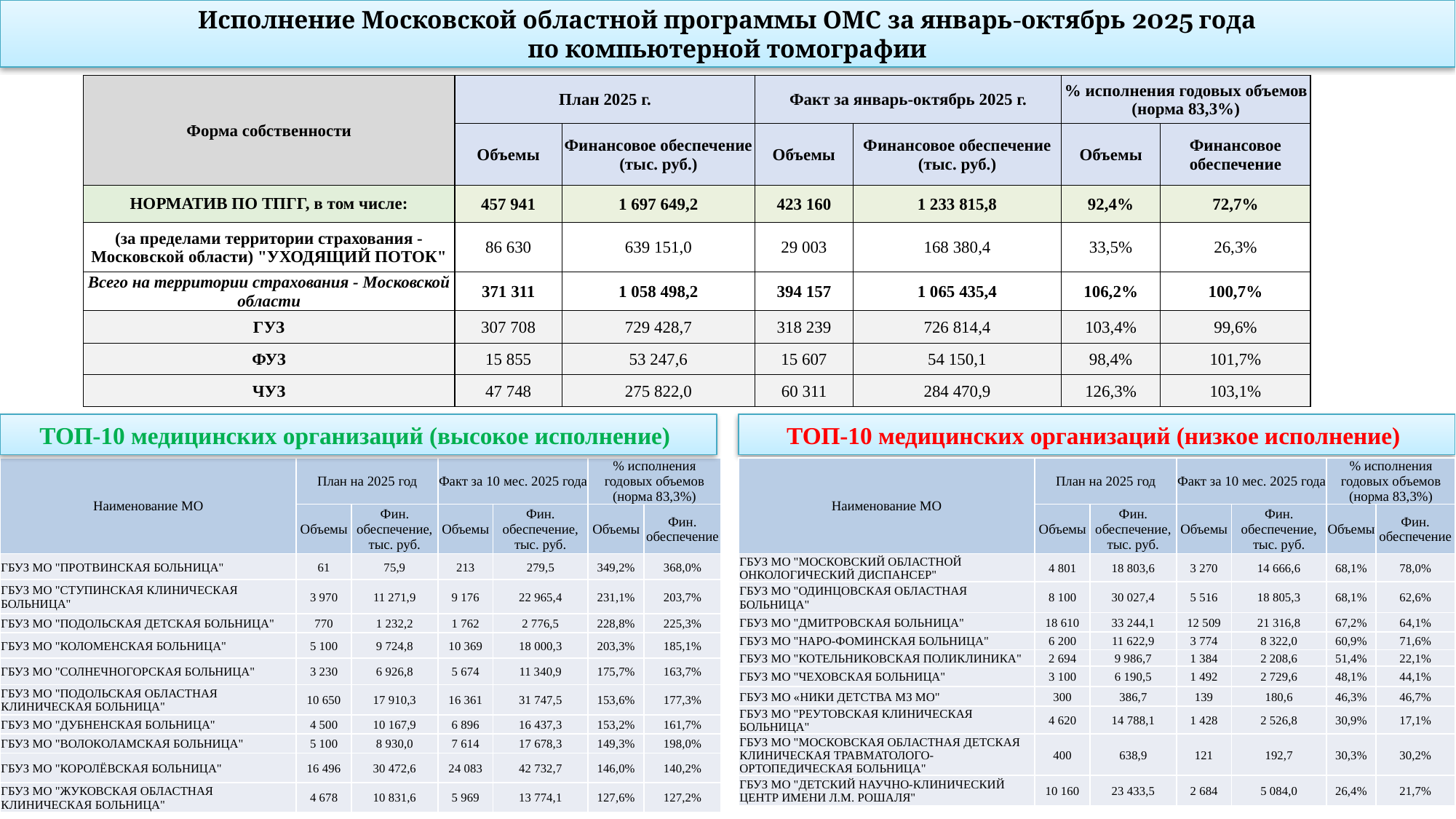

# Исполнение Московской областной программы ОМС за январь-октябрь 2025 года по компьютерной томографии
| Форма собственности | План 2025 г. |  | Факт за январь-октябрь 2025 г. |  | % исполнения годовых объемов (норма 83,3%) |  |
| --- | --- | --- | --- | --- | --- | --- |
|  | Объемы | Финансовое обеспечение (тыс. руб.) | Объемы | Финансовое обеспечение (тыс. руб.) | Объемы | Финансовое обеспечение |
| НОРМАТИВ ПО ТПГГ, в том числе: | 457 941 | 1 697 649,2 | 423 160 | 1 233 815,8 | 92,4% | 72,7% |
| (за пределами территории страхования - Московской области) "УХОДЯЩИЙ ПОТОК" | 86 630 | 639 151,0 | 29 003 | 168 380,4 | 33,5% | 26,3% |
| Всего на территории страхования - Московской области | 371 311 | 1 058 498,2 | 394 157 | 1 065 435,4 | 106,2% | 100,7% |
| ГУЗ | 307 708 | 729 428,7 | 318 239 | 726 814,4 | 103,4% | 99,6% |
| ФУЗ | 15 855 | 53 247,6 | 15 607 | 54 150,1 | 98,4% | 101,7% |
| ЧУЗ | 47 748 | 275 822,0 | 60 311 | 284 470,9 | 126,3% | 103,1% |
ТОП-10 медицинских организаций (высокое исполнение)
ТОП-10 медицинских организаций (низкое исполнение)
| Наименование МО | План на 2025 год |  | Факт за 10 мес. 2025 года |  | % исполнения годовых объемов (норма 83,3%) |  |
| --- | --- | --- | --- | --- | --- | --- |
|  | Объемы | Фин. обеспечение, тыс. руб. | Объемы | Фин. обеспечение, тыс. руб. | Объемы | Фин. обеспечение |
| ГБУЗ МО "ПРОТВИНСКАЯ БОЛЬНИЦА" | 61 | 75,9 | 213 | 279,5 | 349,2% | 368,0% |
| ГБУЗ МО "СТУПИНСКАЯ КЛИНИЧЕСКАЯ БОЛЬНИЦА" | 3 970 | 11 271,9 | 9 176 | 22 965,4 | 231,1% | 203,7% |
| ГБУЗ МО "ПОДОЛЬСКАЯ ДЕТСКАЯ БОЛЬНИЦА" | 770 | 1 232,2 | 1 762 | 2 776,5 | 228,8% | 225,3% |
| ГБУЗ МО "КОЛОМЕНСКАЯ БОЛЬНИЦА" | 5 100 | 9 724,8 | 10 369 | 18 000,3 | 203,3% | 185,1% |
| ГБУЗ МО "СОЛНЕЧНОГОРСКАЯ БОЛЬНИЦА" | 3 230 | 6 926,8 | 5 674 | 11 340,9 | 175,7% | 163,7% |
| ГБУЗ МО "ПОДОЛЬСКАЯ ОБЛАСТНАЯ КЛИНИЧЕСКАЯ БОЛЬНИЦА" | 10 650 | 17 910,3 | 16 361 | 31 747,5 | 153,6% | 177,3% |
| ГБУЗ МО "ДУБНЕНСКАЯ БОЛЬНИЦА" | 4 500 | 10 167,9 | 6 896 | 16 437,3 | 153,2% | 161,7% |
| ГБУЗ МО "ВОЛОКОЛАМСКАЯ БОЛЬНИЦА" | 5 100 | 8 930,0 | 7 614 | 17 678,3 | 149,3% | 198,0% |
| ГБУЗ МО "КОРОЛЁВСКАЯ БОЛЬНИЦА" | 16 496 | 30 472,6 | 24 083 | 42 732,7 | 146,0% | 140,2% |
| ГБУЗ МО "ЖУКОВСКАЯ ОБЛАСТНАЯ КЛИНИЧЕСКАЯ БОЛЬНИЦА" | 4 678 | 10 831,6 | 5 969 | 13 774,1 | 127,6% | 127,2% |
| Наименование МО | План на 2025 год |  | Факт за 10 мес. 2025 года |  | % исполнения годовых объемов (норма 83,3%) |  |
| --- | --- | --- | --- | --- | --- | --- |
|  | Объемы | Фин. обеспечение, тыс. руб. | Объемы | Фин. обеспечение, тыс. руб. | Объемы | Фин. обеспечение |
| ГБУЗ МО "МОСКОВСКИЙ ОБЛАСТНОЙ ОНКОЛОГИЧЕСКИЙ ДИСПАНСЕР" | 4 801 | 18 803,6 | 3 270 | 14 666,6 | 68,1% | 78,0% |
| ГБУЗ МО "ОДИНЦОВСКАЯ ОБЛАСТНАЯ БОЛЬНИЦА" | 8 100 | 30 027,4 | 5 516 | 18 805,3 | 68,1% | 62,6% |
| ГБУЗ МО "ДМИТРОВСКАЯ БОЛЬНИЦА" | 18 610 | 33 244,1 | 12 509 | 21 316,8 | 67,2% | 64,1% |
| ГБУЗ МО "НАРО-ФОМИНСКАЯ БОЛЬНИЦА" | 6 200 | 11 622,9 | 3 774 | 8 322,0 | 60,9% | 71,6% |
| ГБУЗ МО "КОТЕЛЬНИКОВСКАЯ ПОЛИКЛИНИКА" | 2 694 | 9 986,7 | 1 384 | 2 208,6 | 51,4% | 22,1% |
| ГБУЗ МО "ЧЕХОВСКАЯ БОЛЬНИЦА" | 3 100 | 6 190,5 | 1 492 | 2 729,6 | 48,1% | 44,1% |
| ГБУЗ МО «НИКИ ДЕТСТВА МЗ МО" | 300 | 386,7 | 139 | 180,6 | 46,3% | 46,7% |
| ГБУЗ МО "РЕУТОВСКАЯ КЛИНИЧЕСКАЯ БОЛЬНИЦА" | 4 620 | 14 788,1 | 1 428 | 2 526,8 | 30,9% | 17,1% |
| ГБУЗ МО "МОСКОВСКАЯ ОБЛАСТНАЯ ДЕТСКАЯ КЛИНИЧЕСКАЯ ТРАВМАТОЛОГО-ОРТОПЕДИЧЕСКАЯ БОЛЬНИЦА" | 400 | 638,9 | 121 | 192,7 | 30,3% | 30,2% |
| ГБУЗ МО "ДЕТСКИЙ НАУЧНО-КЛИНИЧЕСКИЙ ЦЕНТР ИМЕНИ Л.М. РОШАЛЯ" | 10 160 | 23 433,5 | 2 684 | 5 084,0 | 26,4% | 21,7% |
16